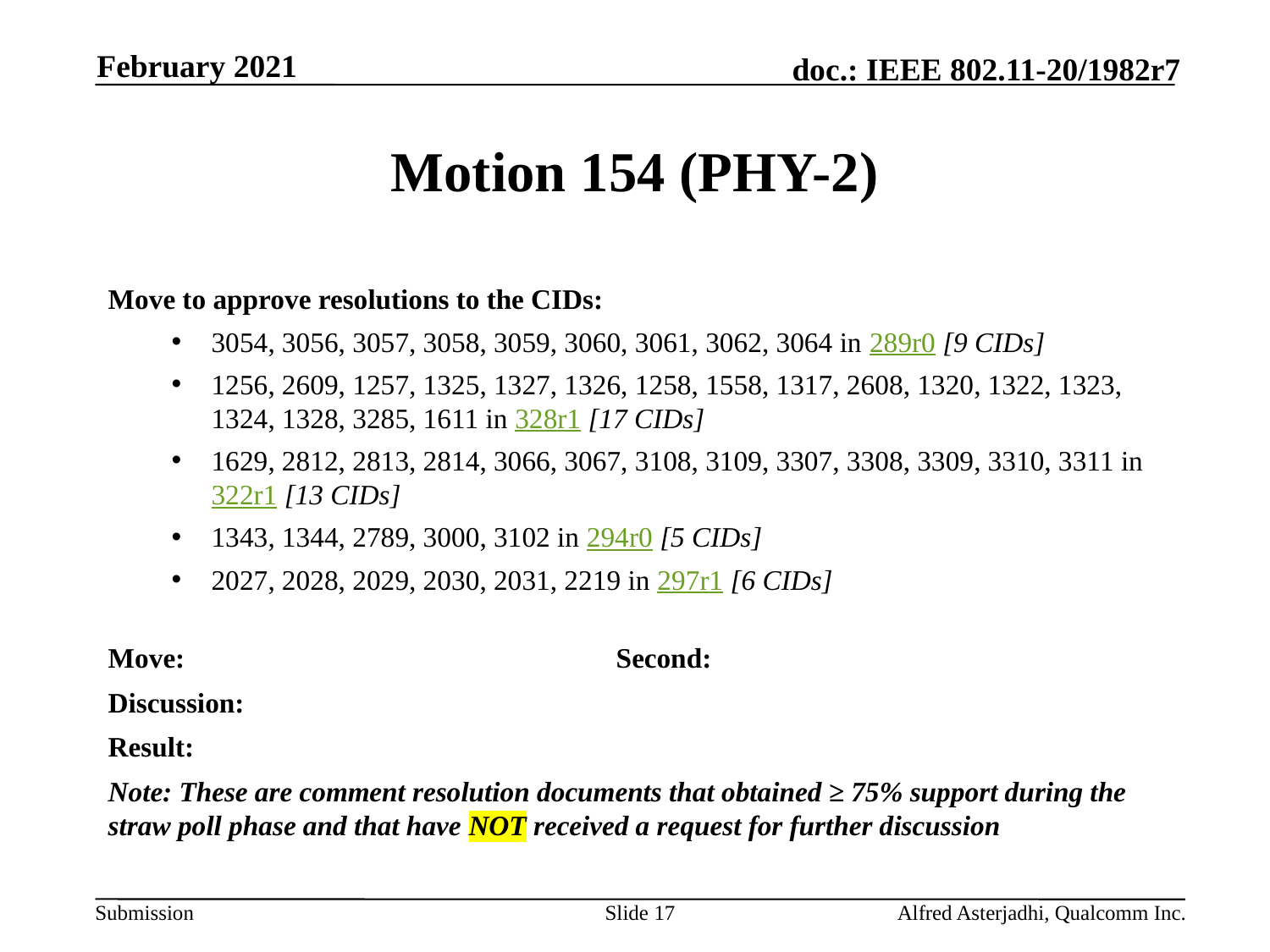

February 2021
# Motion 154 (PHY-2)
Move to approve resolutions to the CIDs:
3054, 3056, 3057, 3058, 3059, 3060, 3061, 3062, 3064 in 289r0 [9 CIDs]
1256, 2609, 1257, 1325, 1327, 1326, 1258, 1558, 1317, 2608, 1320, 1322, 1323, 1324, 1328, 3285, 1611 in 328r1 [17 CIDs]
1629, 2812, 2813, 2814, 3066, 3067, 3108, 3109, 3307, 3308, 3309, 3310, 3311 in 322r1 [13 CIDs]
1343, 1344, 2789, 3000, 3102 in 294r0 [5 CIDs]
2027, 2028, 2029, 2030, 2031, 2219 in 297r1 [6 CIDs]

Move: 				Second:
Discussion:
Result:
Note: These are comment resolution documents that obtained ≥ 75% support during the straw poll phase and that have NOT received a request for further discussion
Slide 17
Alfred Asterjadhi, Qualcomm Inc.